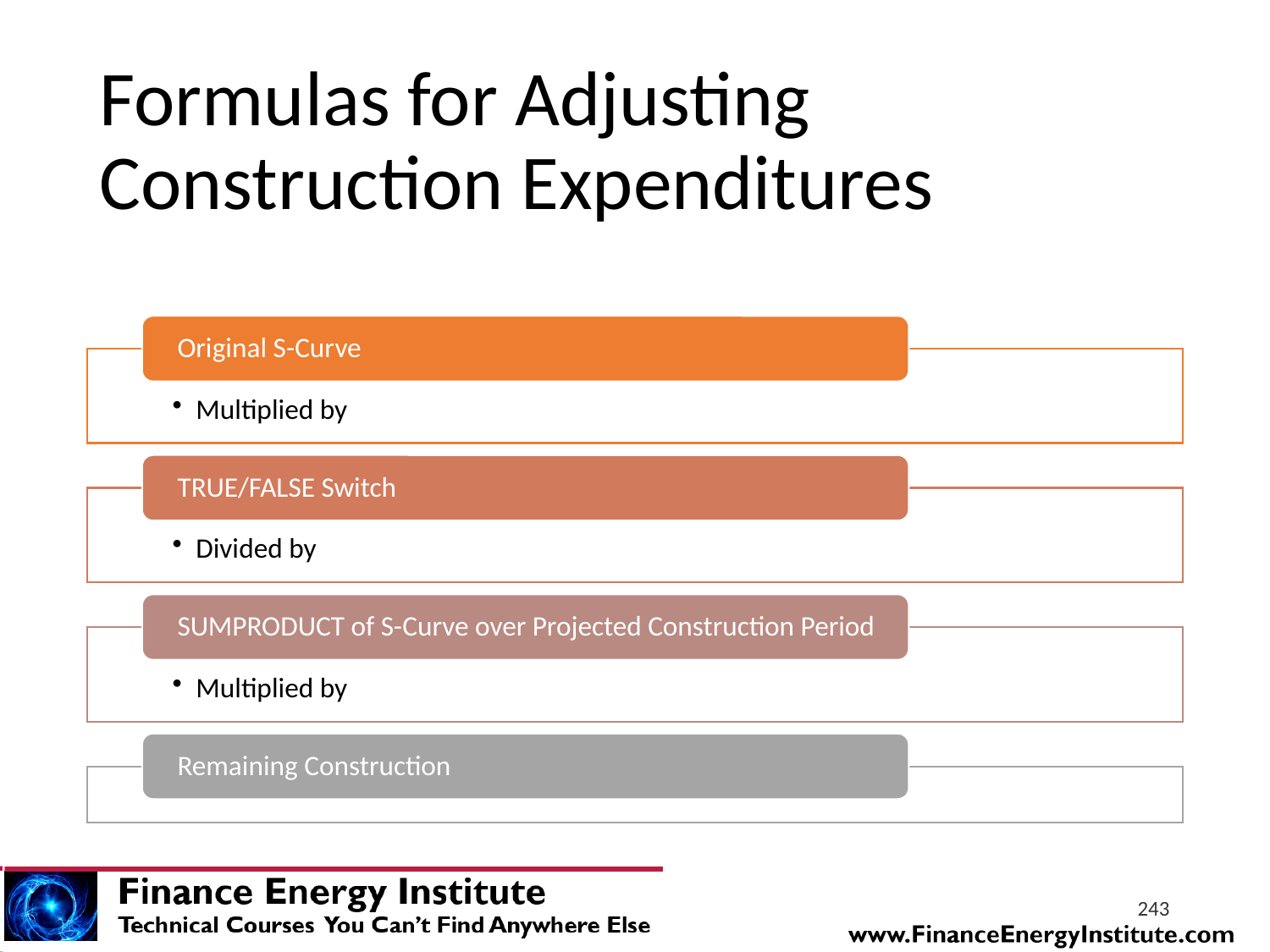

# Formulas for Adjusting Construction Expenditures
Multiplied by
Original S-Curve
Divided by
TRUE/FALSE Switch
Multiplied by
SUMPRODUCT of S-Curve over Projected Construction Period
Remaining Construction
243